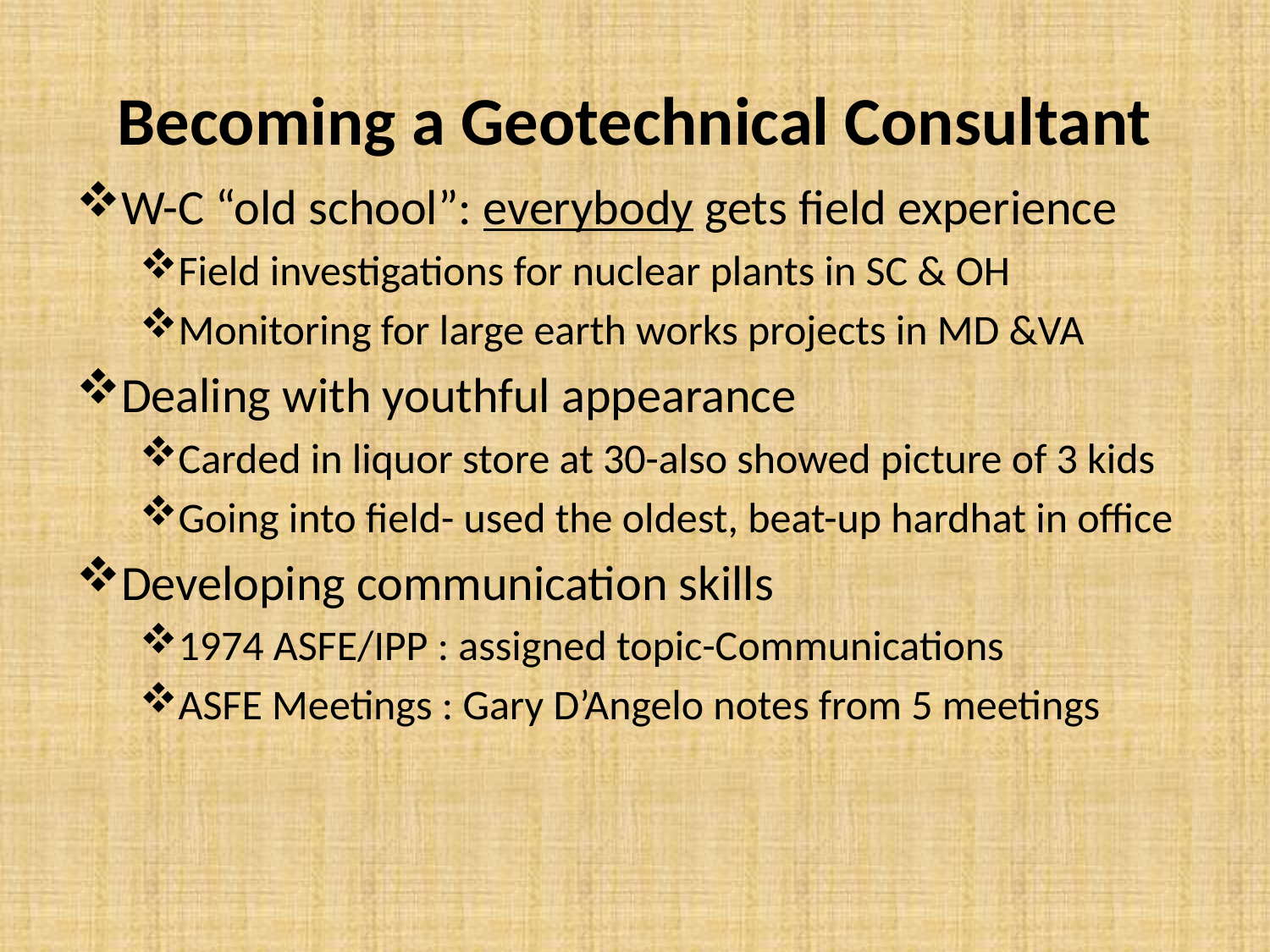

# Becoming a Geotechnical Consultant
W-C “old school”: everybody gets field experience
Field investigations for nuclear plants in SC & OH
Monitoring for large earth works projects in MD &VA
Dealing with youthful appearance
Carded in liquor store at 30-also showed picture of 3 kids
Going into field- used the oldest, beat-up hardhat in office
Developing communication skills
1974 ASFE/IPP : assigned topic-Communications
ASFE Meetings : Gary D’Angelo notes from 5 meetings